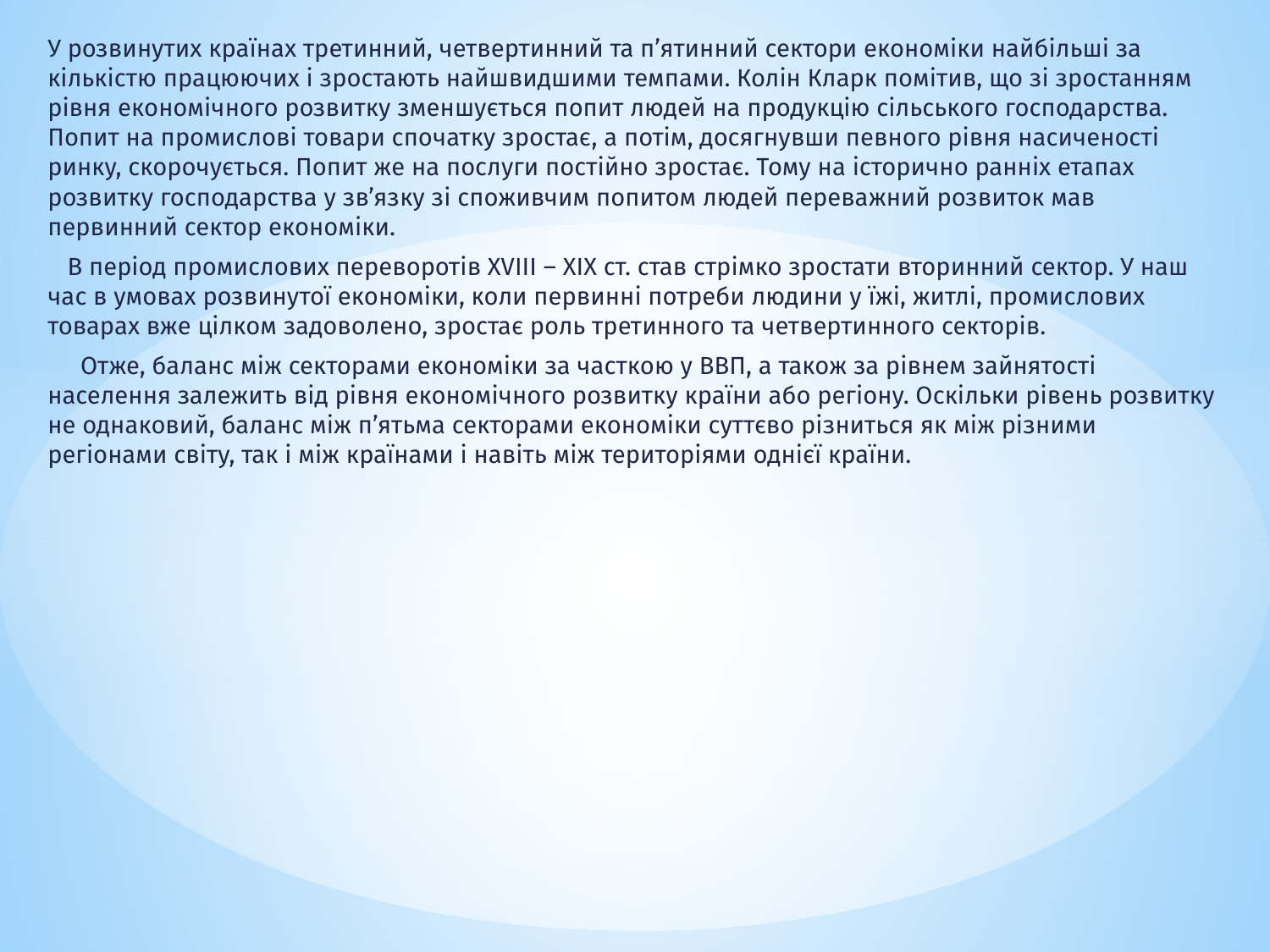

У розвинутих країнах третинний, четвертинний та п’ятинний сектори економіки найбільші за кількістю працюючих і зростають найшвидшими темпами. Колін Кларк помітив, що зі зростанням рівня економічного розвитку зменшується попит людей на продукцію сільського господарства. Попит на промислові товари спочатку зростає, а потім, досягнувши певного рівня насиченості ринку, скорочується. Попит же на послуги постійно зростає. Тому на історично ранніх етапах розвитку господарства у зв’язку зі споживчим попитом людей переважний розвиток мав первинний сектор економіки.
   В період промислових переворотів ХVIII – ХІХ ст. став стрімко зростати вторинний сектор. У наш час в умовах розвинутої економіки, коли первинні потреби людини у їжі, житлі, промислових товарах вже цілком задоволено, зростає роль третинного та четвертинного секторів.
     Отже, баланс між секторами економіки за часткою у ВВП, а також за рівнем зайнятості населення залежить від рівня економічного розвитку країни або регіону. Оскільки рівень розвитку не однаковий, баланс між п’ятьма секторами економіки суттєво різниться як між різними регіонами світу, так і між країнами і навіть між територіями однієї країни.